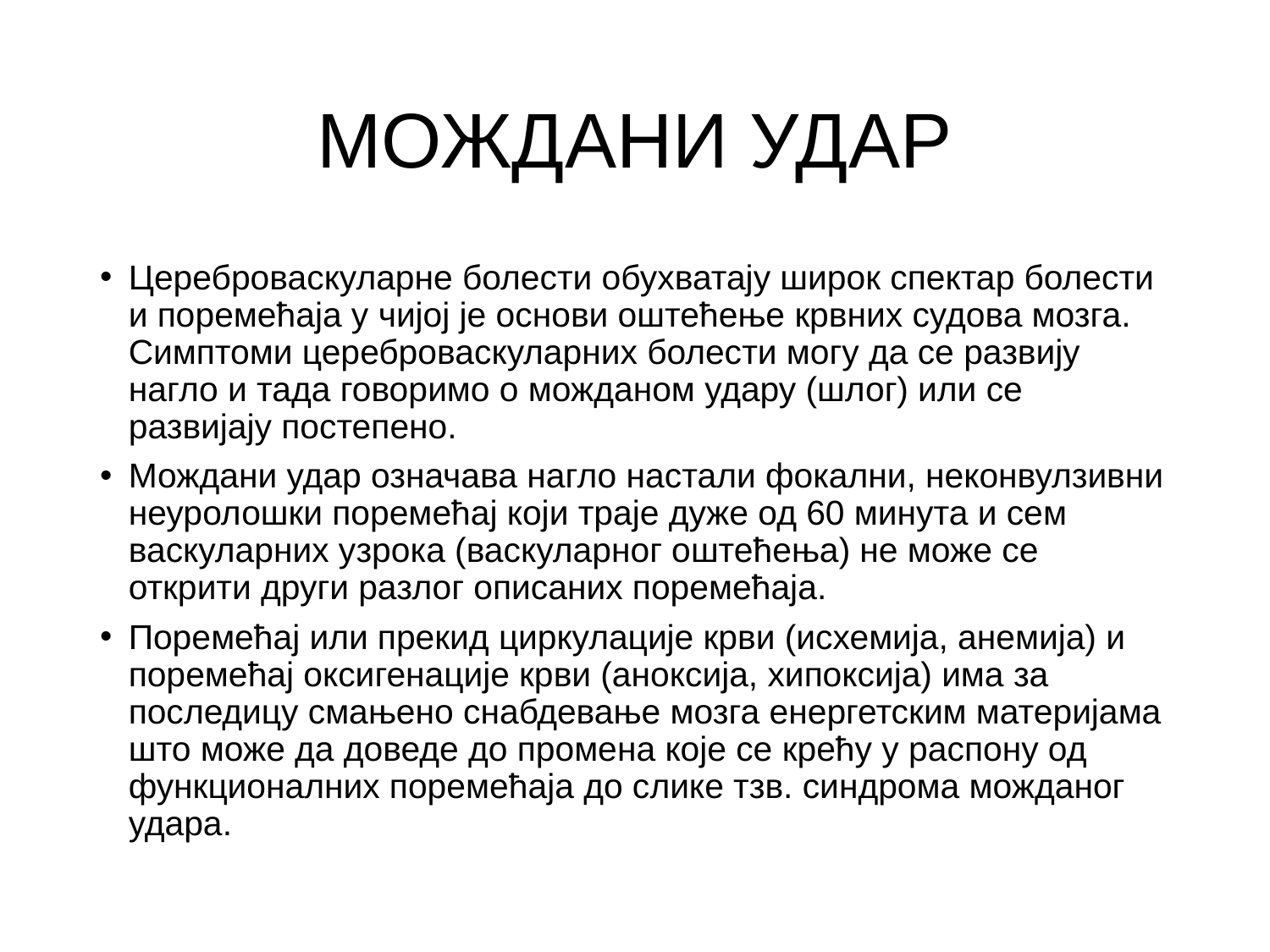

# МОЖДАНИ УДАР
Цереброваскуларне болести обухватају широк спектар болести и поремећаја у чијој је основи оштећење крвних судова мозга. Симптоми цереброваскуларних болести могу да се развију нагло и тада говоримо о можданом удару (шлог) или се развијају постепено.
Мождани удар означава нагло настали фокални, неконвулзивни неуролошки поремећај који траје дуже од 60 минута и сем васкуларних узрока (васкуларног оштећења) не може се открити други разлог описаних поремећаја.
Поремећај или прекид циркулације крви (исхемија, анемија) и поремећај оксигенације крви (аноксија, хипоксија) има за последицу смањено снабдевање мозга енергетским материјама што може да доведе до промена које се крећу у распону од функционалних поремећаја до слике тзв. синдрома можданог удара.